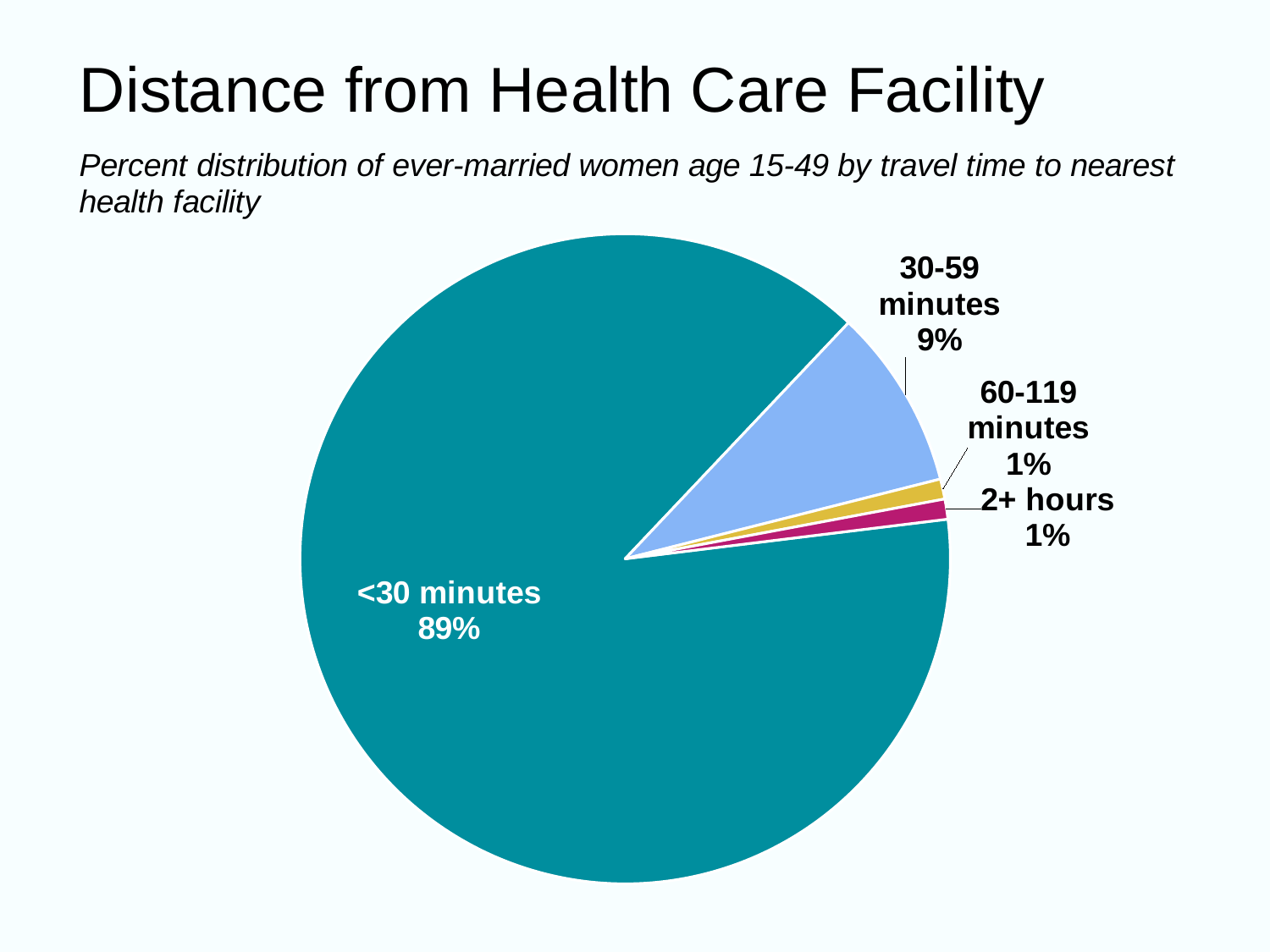

### Chart

| Category | Sales |
|---|---|
| <30 minutes | 89.0 |
| 30-59 minutes | 9.0 |
| 60-119 minutes | 1.0 |
| 2+ hours | 1.0 |